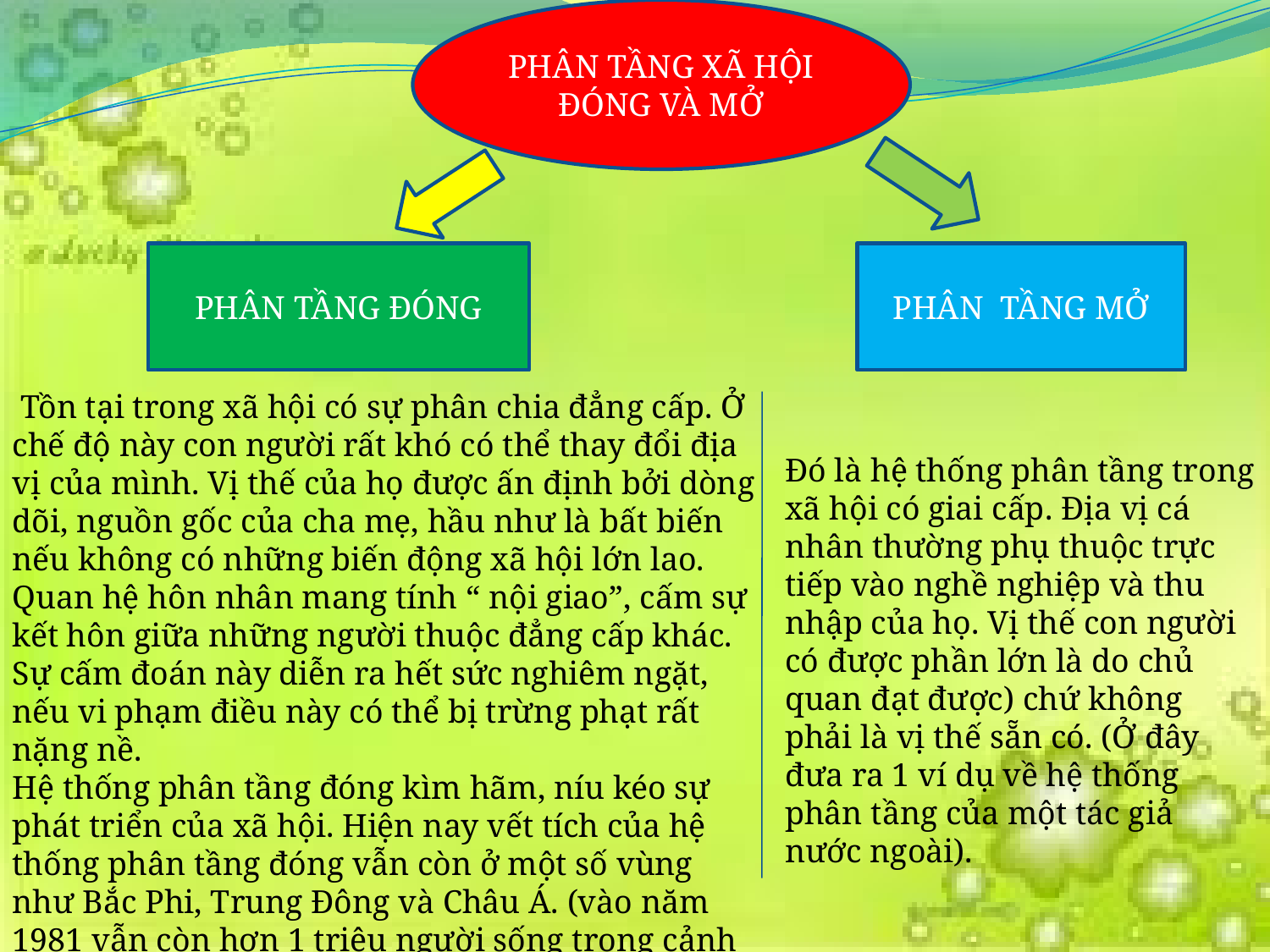

PHÂN TẦNG XÃ HỘI ĐÓNG VÀ MỞ

PHÂN TẦNG ĐÓNG
PHÂN  TẦNG MỞ
 Tồn tại trong xã hội có sự phân chia đẳng cấp. Ở chế độ này con người rất khó có thể thay đổi địa vị của mình. Vị thế của họ được ấn định bởi dòng dõi, nguồn gốc của cha mẹ, hầu như là bất biến nếu không có những biến động xã hội lớn lao.
Quan hệ hôn nhân mang tính “ nội giao”, cấm sự kết hôn giữa những người thuộc đẳng cấp khác. Sự cấm đoán này diễn ra hết sức nghiêm ngặt, nếu vi phạm điều này có thể bị trừng phạt rất nặng nề.
Hệ thống phân tầng đóng kìm hãm, níu kéo sự phát triển của xã hội. Hiện nay vết tích của hệ thống phân tầng đóng vẫn còn ở một số vùng như Bắc Phi, Trung Đông và Châu Á. (vào năm 1981 vẫn còn hơn 1 triệu người sống trong cảnh nô lệ).
Đó là hệ thống phân tầng trong xã hội có giai cấp. Địa vị cá nhân thường phụ thuộc trực tiếp vào nghề nghiệp và thu nhập của họ. Vị thế con người có được phần lớn là do chủ quan đạt được) chứ không phải là vị thế sẵn có. (Ở đây đưa ra 1 ví dụ về hệ thống phân tầng của một tác giả nước ngoài).